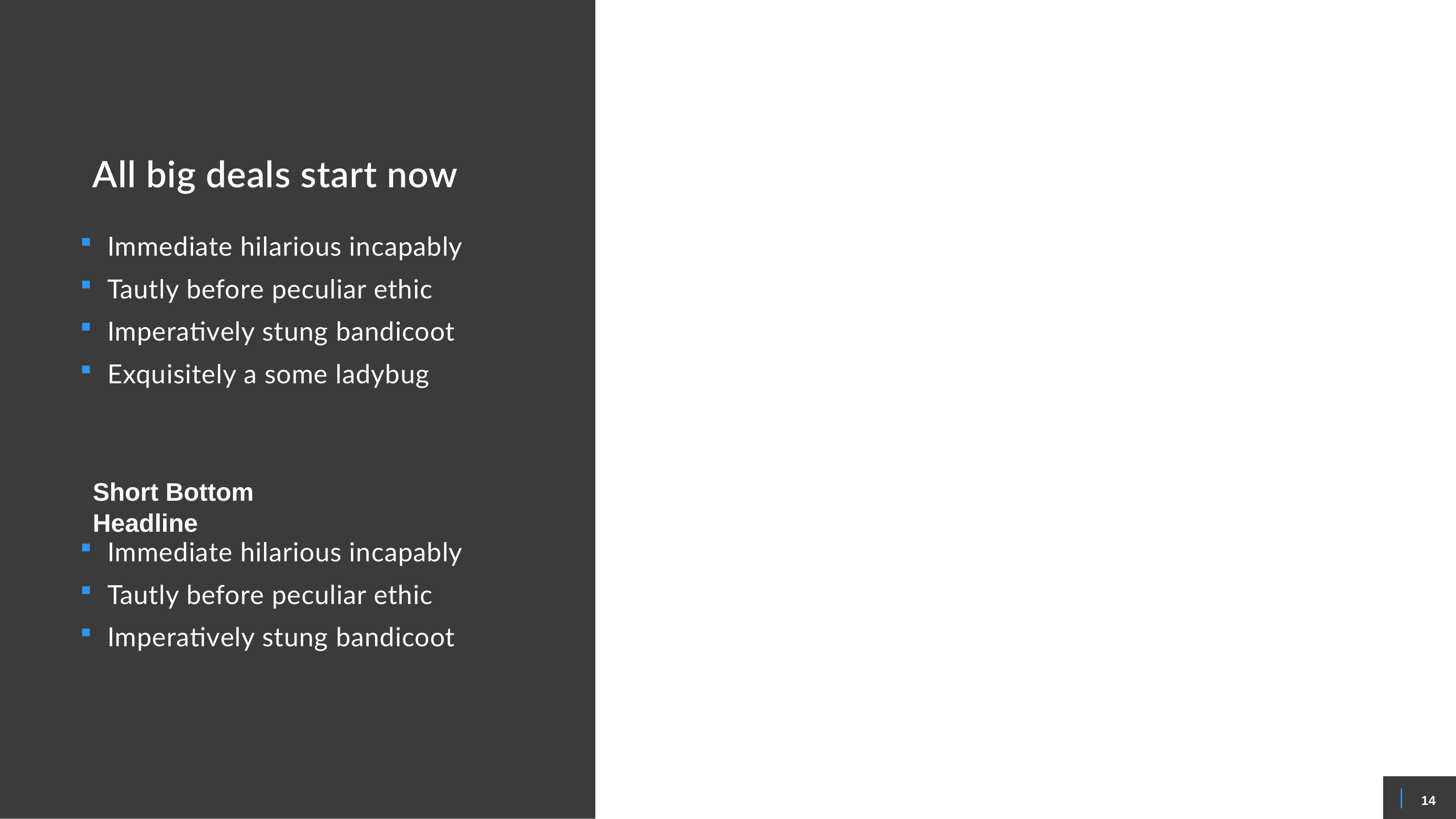

All big deals start now
Immediate hilarious incapably
Tautly before peculiar ethic
Imperatively stung bandicoot
Exquisitely a some ladybug
Short Bottom Headline
Immediate hilarious incapably
Tautly before peculiar ethic
Imperatively stung bandicoot